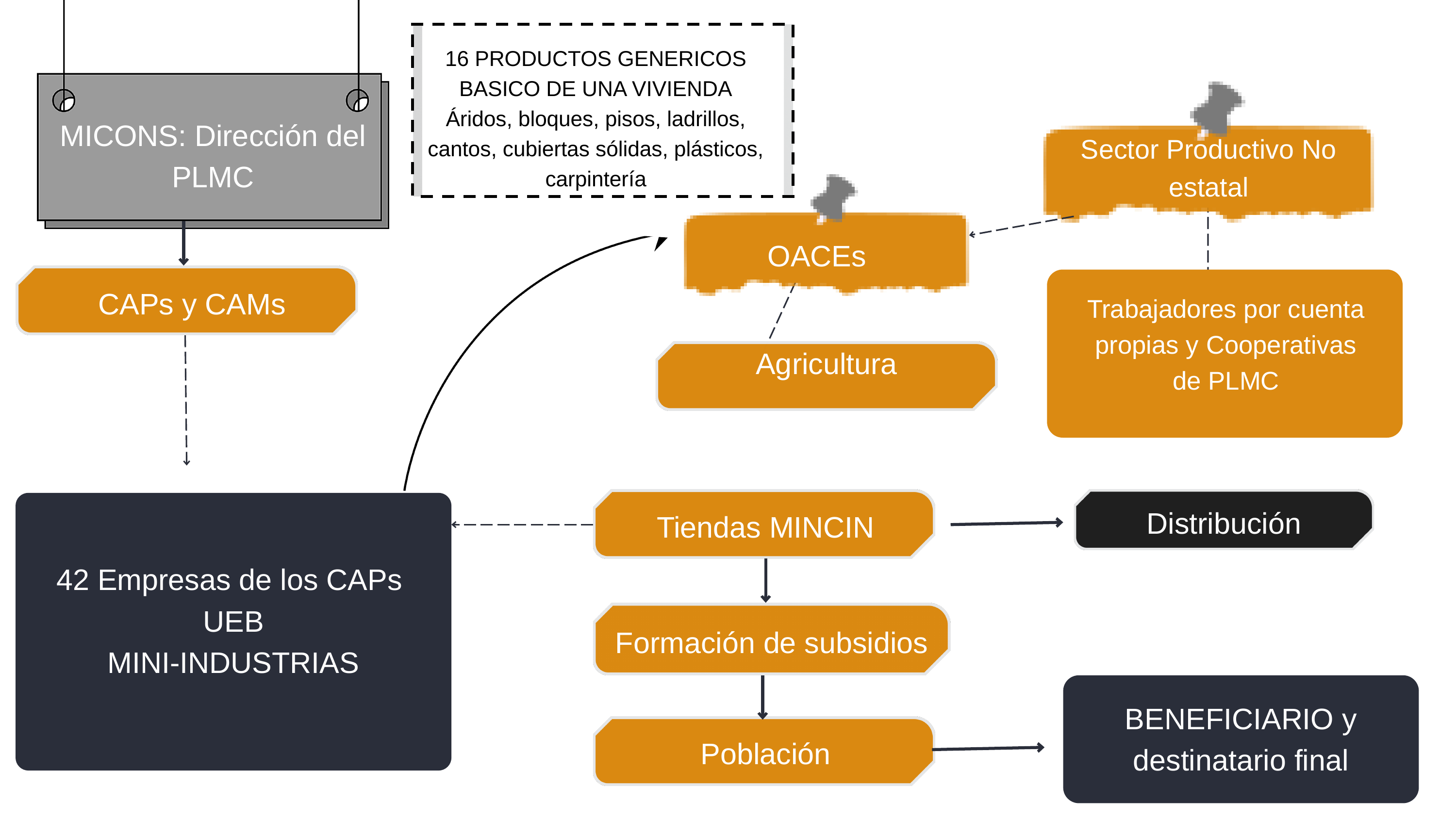

16 PRODUCTOS GENERICOS BASICO DE UNA VIVIENDA
Áridos, bloques, pisos, ladrillos, cantos, cubiertas sólidas, plásticos, carpintería

MICONS: Dirección del PLMC

Sector Productivo No estatal

OACEs

CAPs y CAMs
Trabajadores por cuenta propias y Cooperativas de PLMC

Agricultura

Distribución
Tiendas MINCIN

42 Empresas de los CAPs
UEB
MINI-INDUSTRIAS

Formación de subsidios

BENEFICIARIO y destinatario final

Población